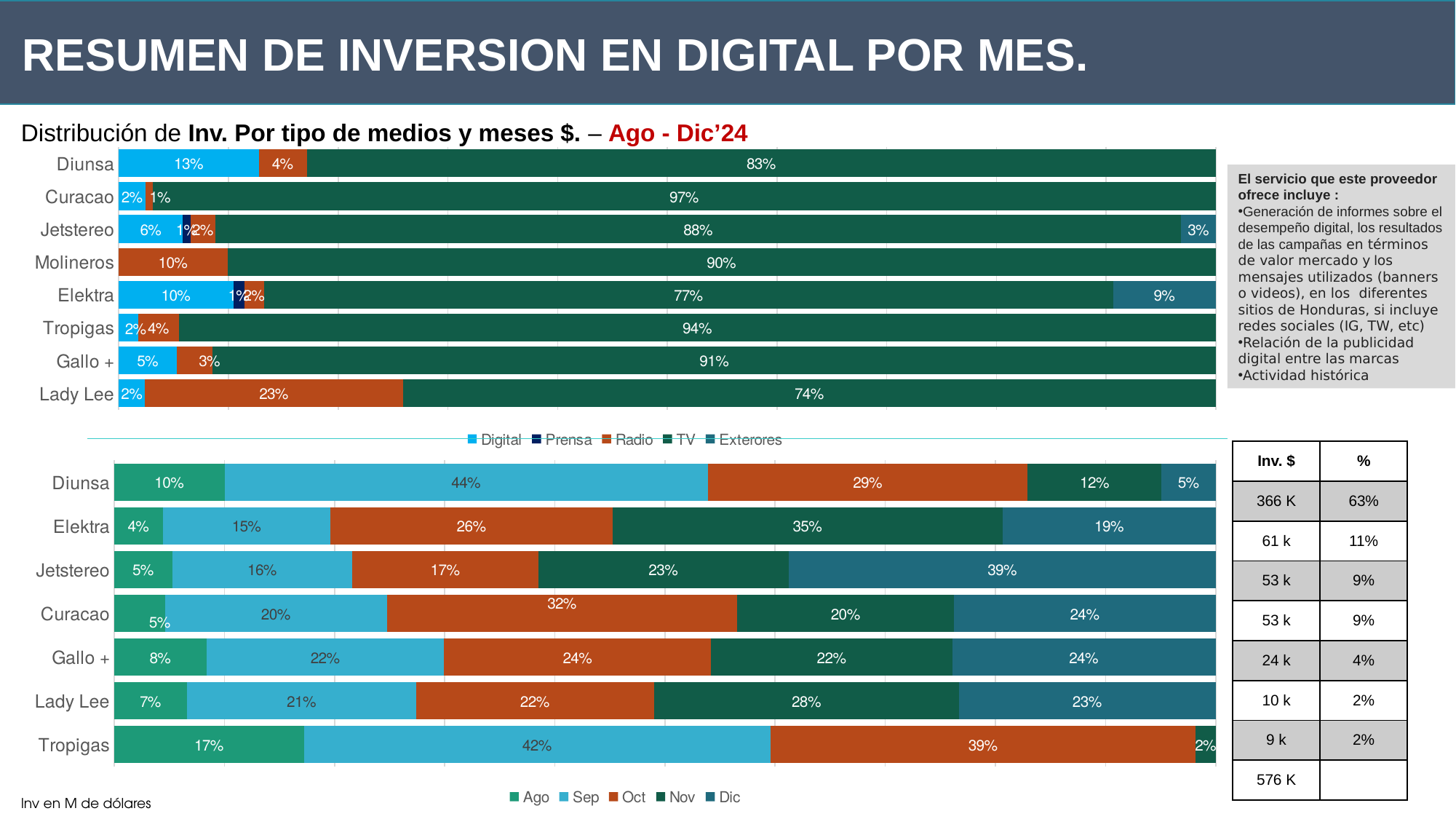

RESUMEN DE INVERSION EN DIGITAL POR MES.
Distribución de Inv. Por tipo de medios y meses $. – Ago - Dic’24

### Chart

| Category | Digital | Prensa | Radio | TV | Exterores |
|---|---|---|---|---|---|
| Diunsa | 0.12725404081547215 | None | 0.043743622817152966 | 0.8260811228402344 | None |
| Curacao | 0.02448392327766328 | None | 0.006366110654028528 | 0.9659583394486644 | None |
| Jetstereo | 0.05847530890532054 | 0.007063370710648095 | 0.022438800794317447 | 0.8802589123524527 | 0.031435880635301984 |
| Molineros | None | None | 0.09925538311180798 | 0.9007446168881921 | None |
| Elektra | 0.10440058149829921 | 0.010374287053697013 | 0.017416961300006945 | 0.7742949386934822 | 0.09324748285618714 |
| Tropigas | 0.017753975654205424 | None | 0.03704522876110716 | 0.9429353822501086 | None |
| Gallo + | 0.053060403738514374 | None | 0.03264108069139781 | 0.9142409110564462 | None |
| Lady Lee | 0.023804896953945942 | None | 0.23411428719139726 | 0.7375434419180293 | None |
El servicio que este proveedor ofrece incluye :
Generación de informes sobre el desempeño digital, los resultados de las campañas en términos de valor mercado y los mensajes utilizados (banners o videos), en los  diferentes sitios de Honduras, si incluye redes sociales (IG, TW, etc)
Relación de la publicidad digital entre las marcas
Actividad histórica
| Inv. $ | % |
| --- | --- |
| 366 K | 63% |
| 61 k | 11% |
| 53 k | 9% |
| 53 k | 9% |
| 24 k | 4% |
| 10 k | 2% |
| 9 k | 2% |
| 576 K |  |

### Chart

| Category | Ago | Sep | Oct | Nov | Dic |
|---|---|---|---|---|---|
| Diunsa | 0.10025072434591165 | 0.43856671548089193 | 0.2905389064607646 | 0.12137347451953484 | 0.04927017919289694 |
| Elektra | 0.04431180788979852 | 0.1519214113377189 | 0.2561529499102963 | 0.354305002783907 | 0.19330882807827934 |
| Jetstereo | 0.05281974210314401 | 0.16338383801139494 | 0.16867274413994804 | 0.22755275263523508 | 0.38757092311027785 |
| Curacao | 0.046076037774143104 | 0.20163918768878117 | 0.3180343477274627 | 0.1963965926863337 | 0.23785383412327932 |
| Gallo + | 0.08395674140882708 | 0.21553467785711303 | 0.24233329157793645 | 0.2189135245730511 | 0.23926176458307233 |
| Lady Lee | 0.06615016731036555 | 0.20782681355579774 | 0.21620195843617754 | 0.27652225478153386 | 0.2332988059161253 |
| Tropigas | 0.17230771874650924 | 0.4233237955301214 | 0.3862982153137594 | 0.01807027040960998 | None |
Inv en M de dólares